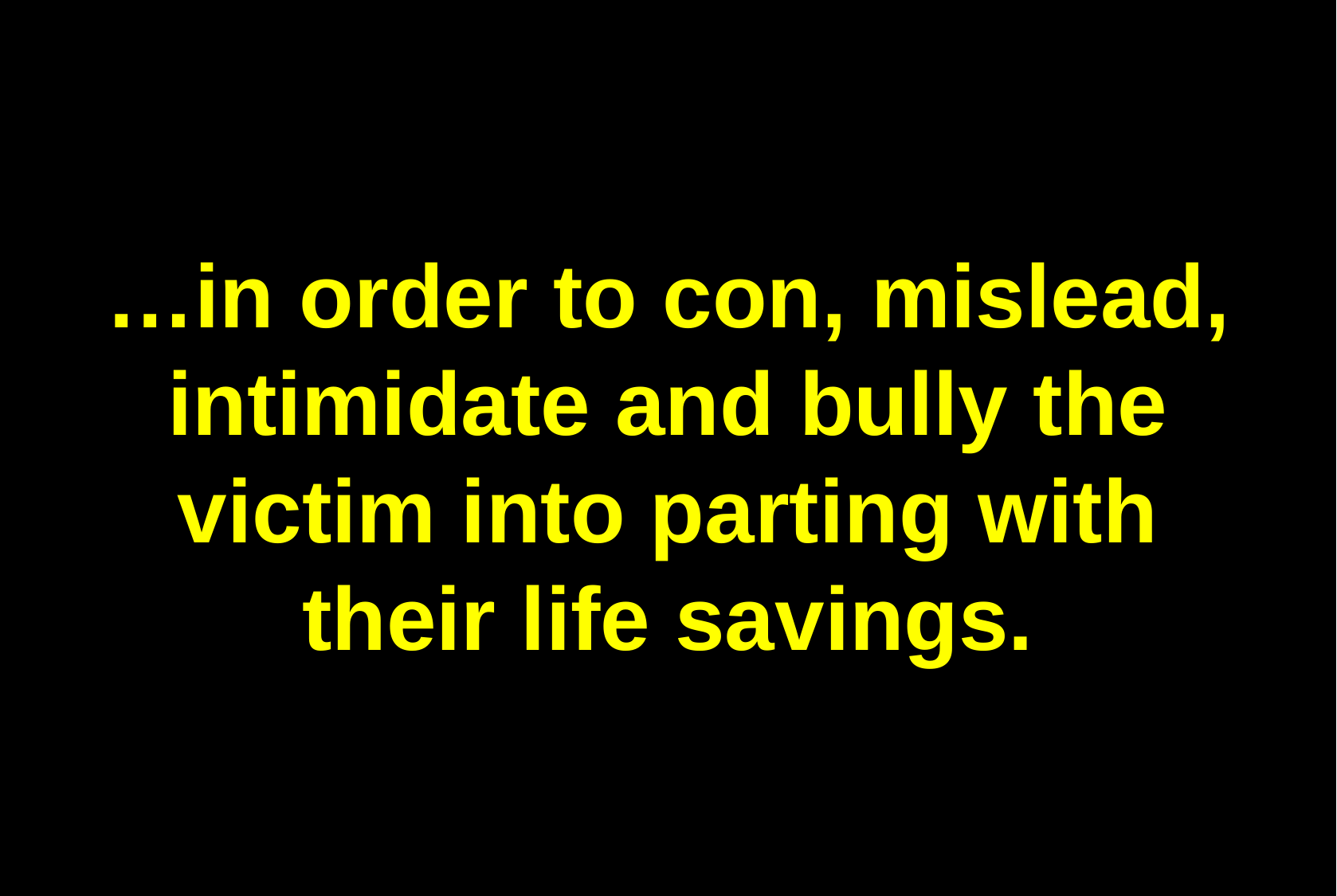

# …in order to con, mislead, intimidate and bully the victim into parting with their life savings.